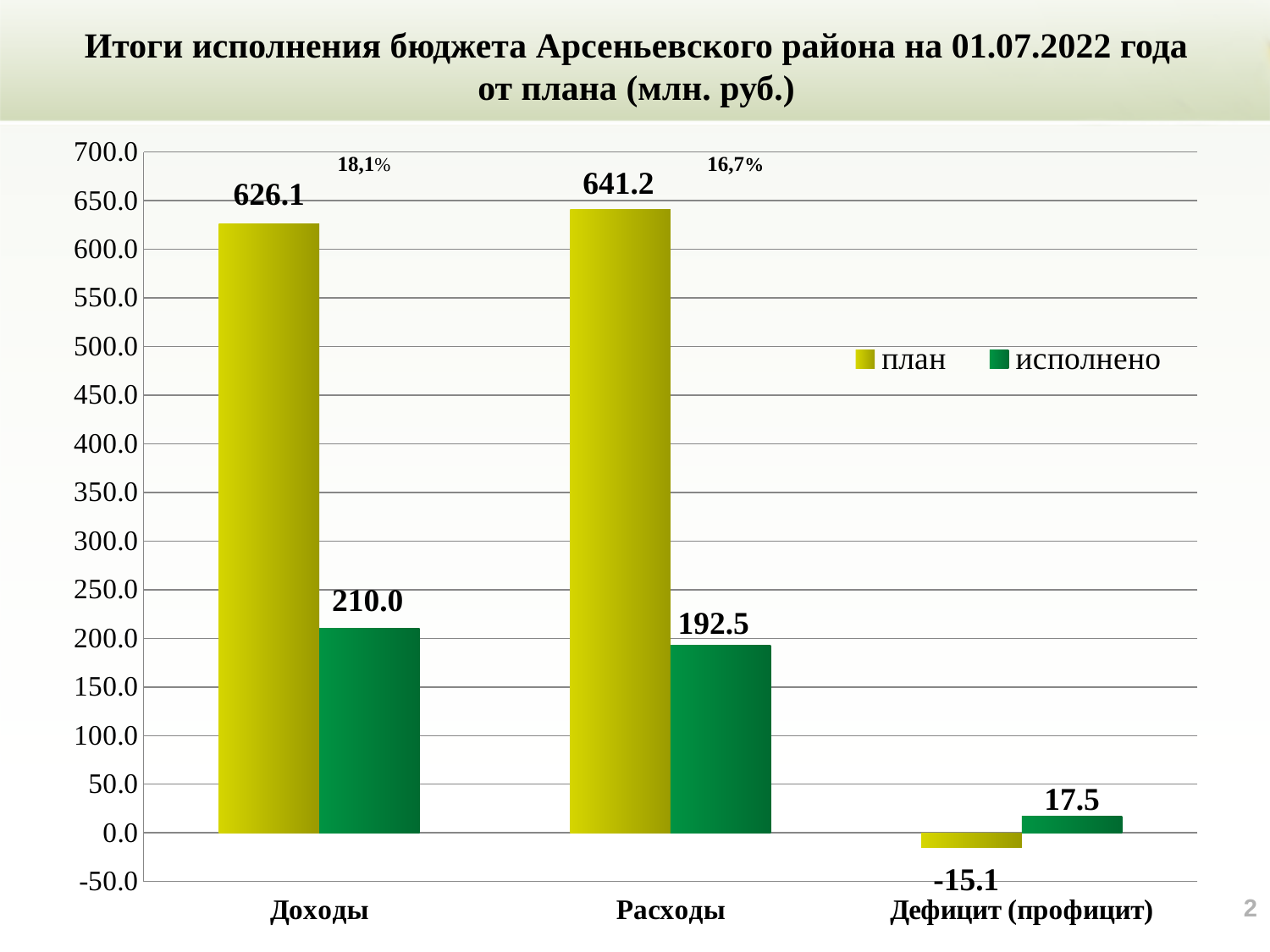

# Итоги исполнения бюджета Арсеньевского района на 01.07.2022 года от плана (млн. руб.) )

### Chart

| Category | план | исполнено |
|---|---|---|
| Доходы | 626.1 | 210.0 |
| Расходы | 641.2 | 192.5 |
| Дефицит (профицит) | -15.100000000000023 | 17.5 |
2